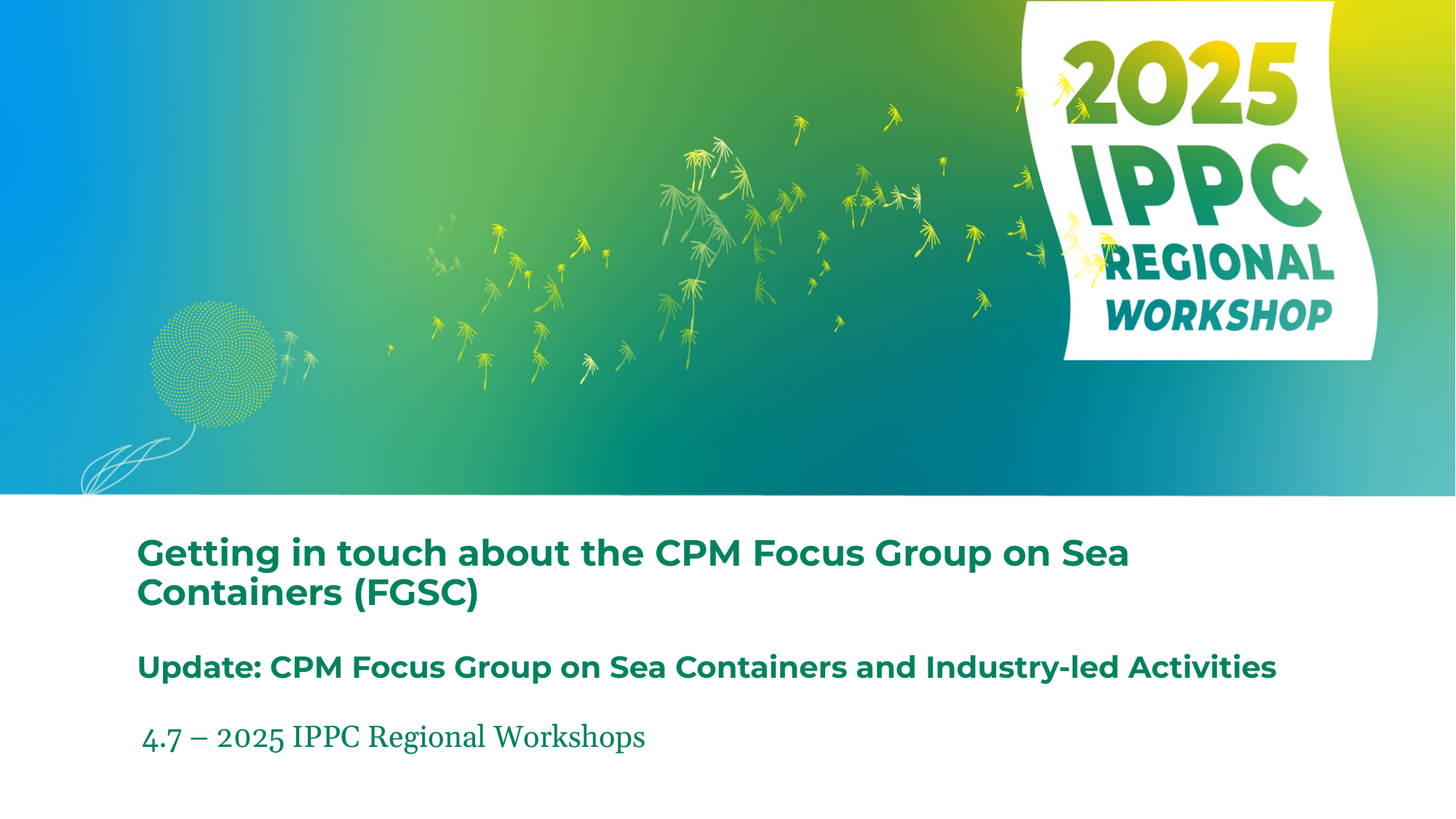

# Getting in touch about the CPM Focus Group on Sea Containers (FGSC) Update: CPM Focus Group on Sea Containers and Industry-led Activities
4.7 – 2025 IPPC Regional Workshops